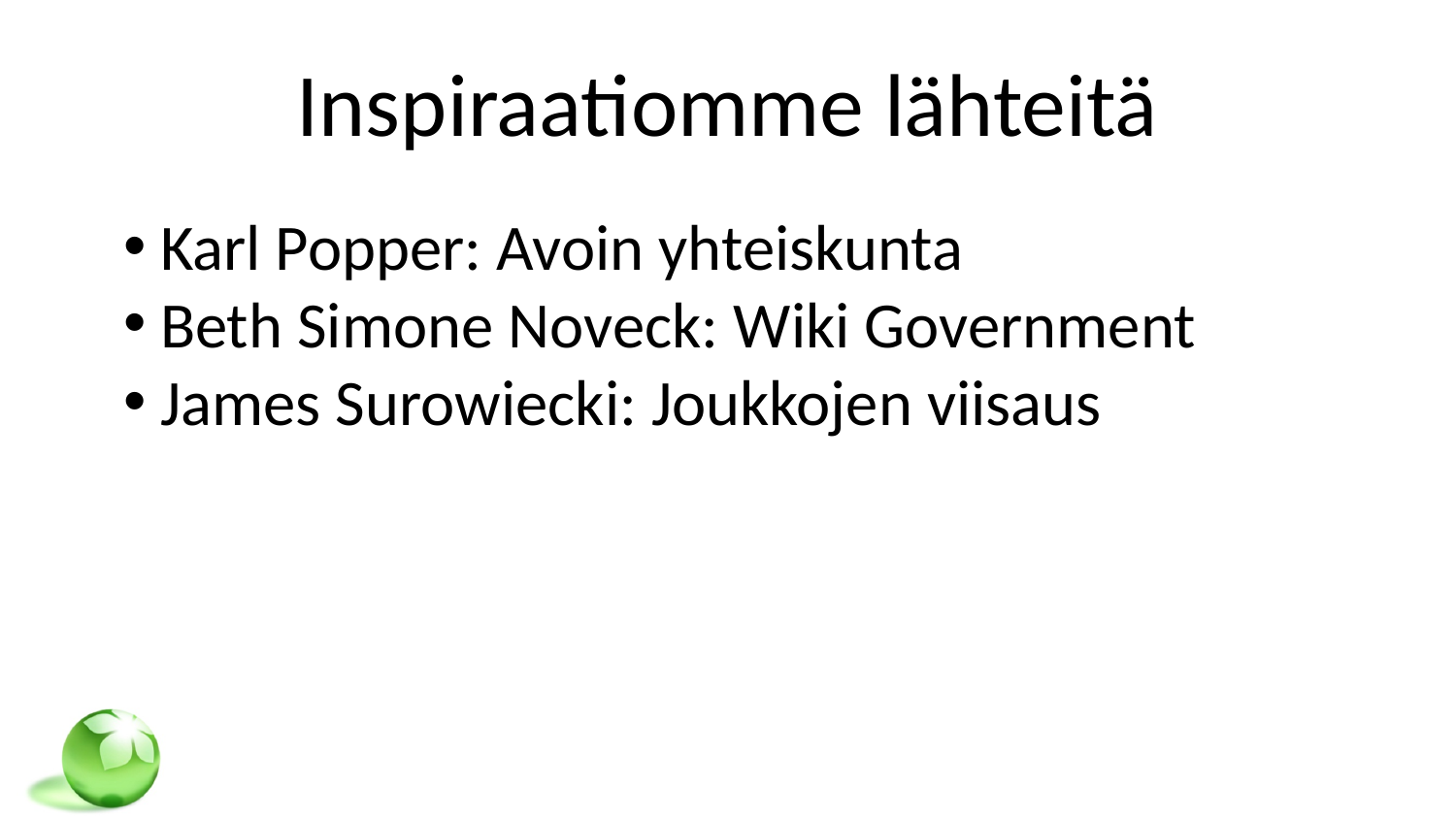

# Inspiraatiomme lähteitä
Karl Popper: Avoin yhteiskunta
Beth Simone Noveck: Wiki Government
James Surowiecki: Joukkojen viisaus